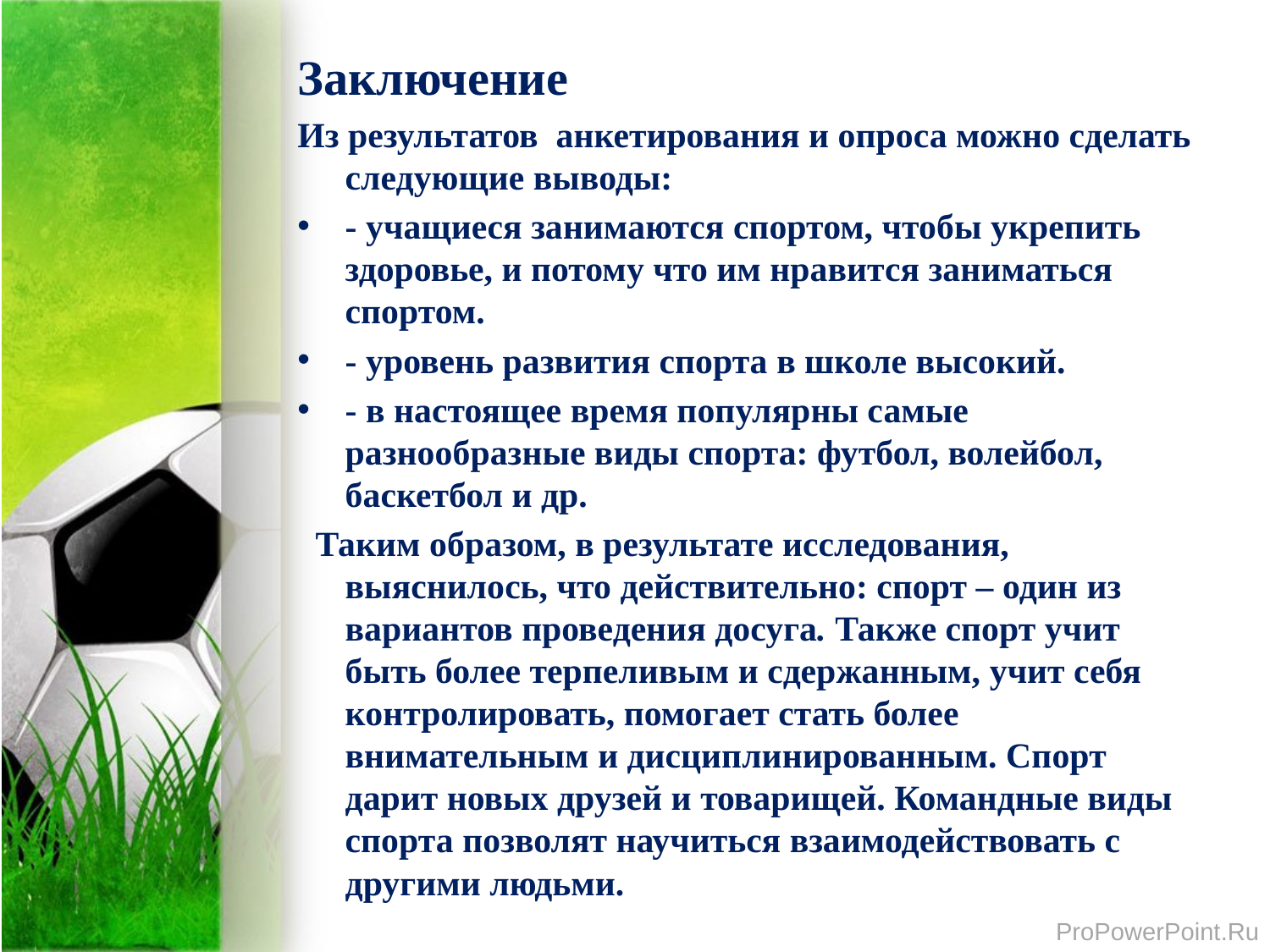

#
Заключение
Из результатов  анкетирования и опроса можно сделать следующие выводы:
- учащиеся занимаются спортом, чтобы укрепить здоровье, и потому что им нравится заниматься спортом.
- уровень развития спорта в школе высокий.
- в настоящее время популярны самые разнообразные виды спорта: футбол, волейбол, баскетбол и др.
  Таким образом, в результате исследования, выяснилось, что действительно: спорт – один из вариантов проведения досуга. Также спорт учит быть более терпеливым и сдержанным, учит себя контролировать, помогает стать более внимательным и дисциплинированным. Спорт дарит новых друзей и товарищей. Командные виды спорта позволят научиться взаимодействовать с другими людьми.